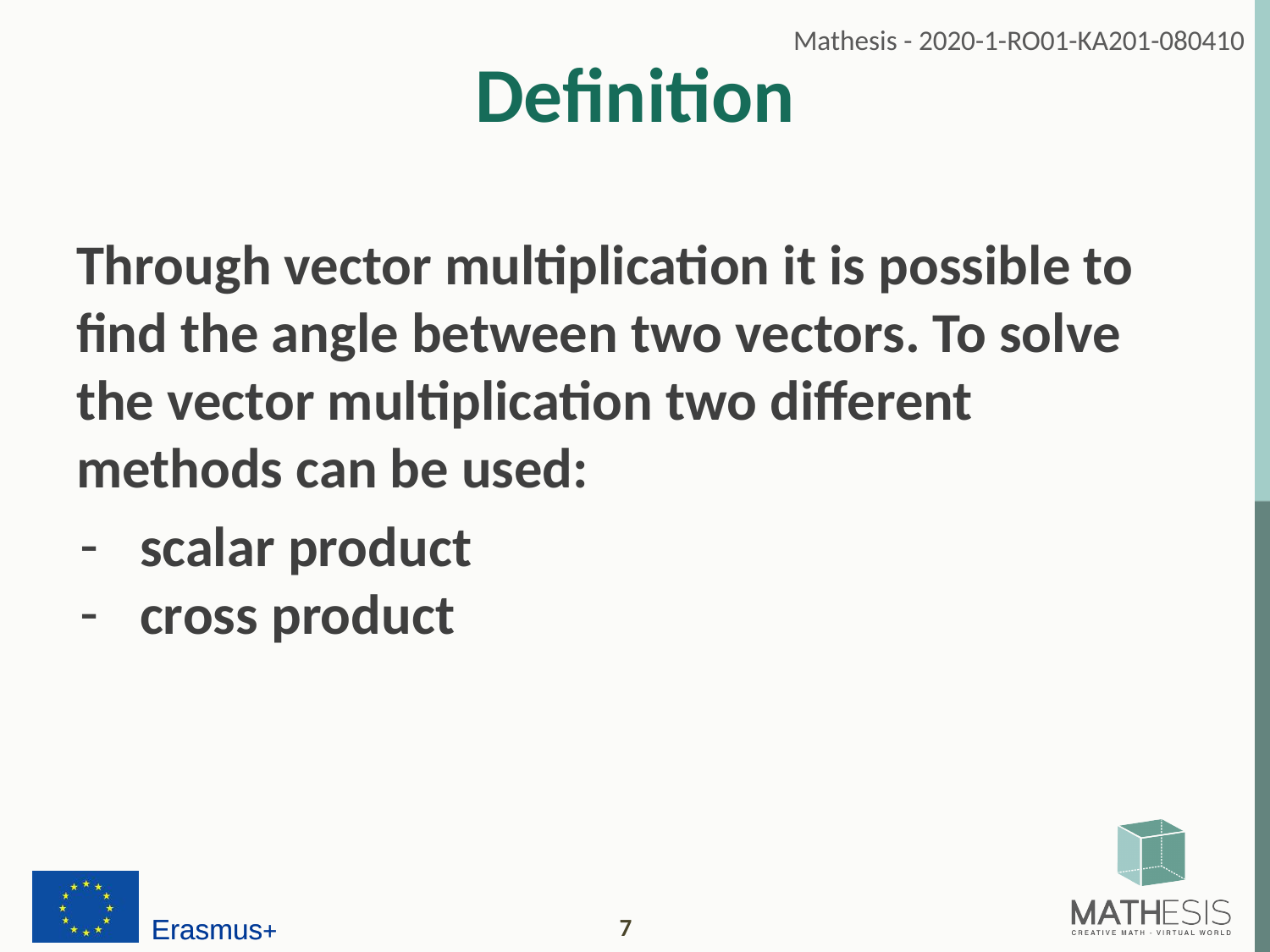

# Definition
Through vector multiplication it is possible to find the angle between two vectors. To solve the vector multiplication two different methods can be used:
scalar product
cross product